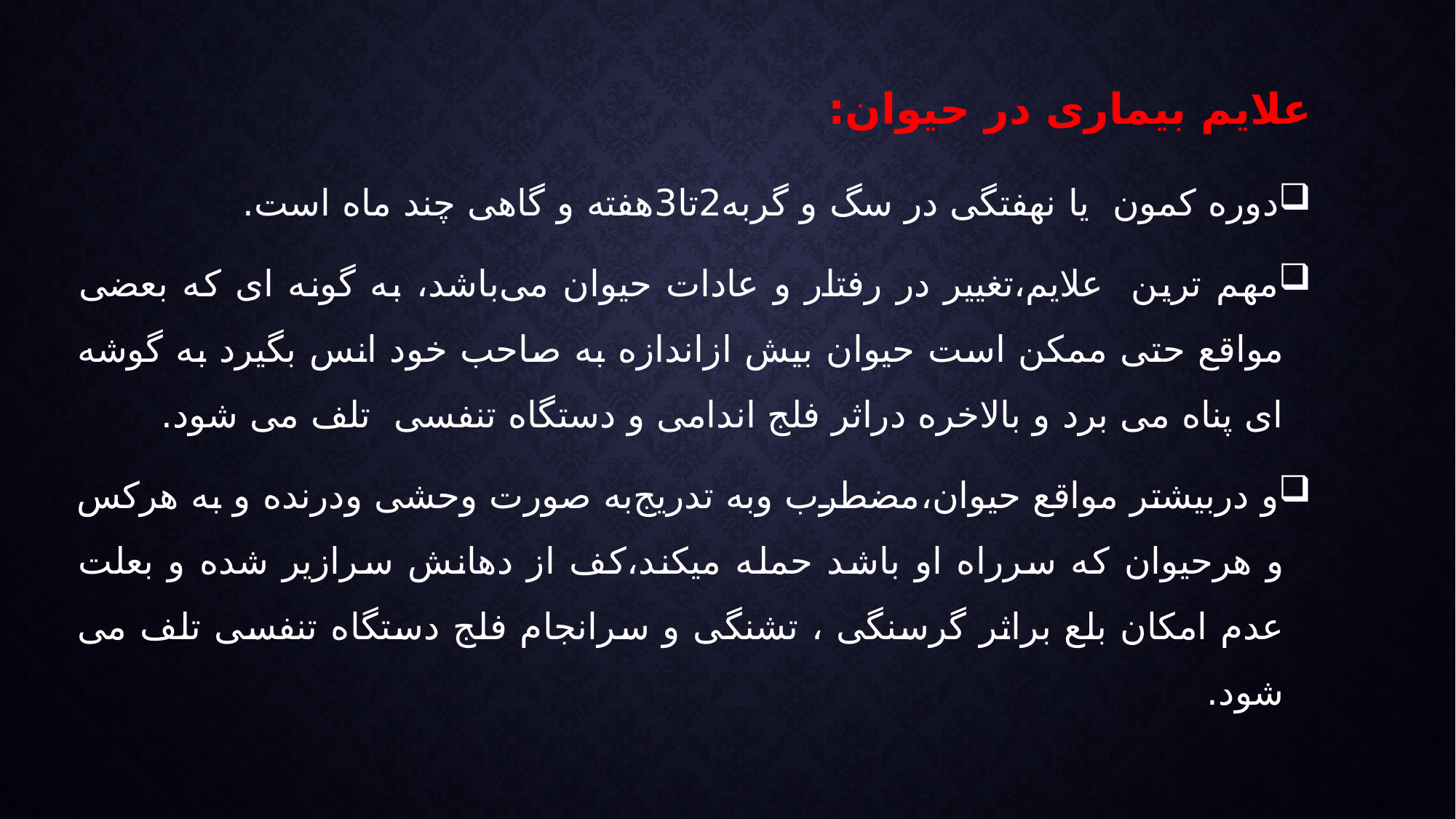

# علایم بیماری در حیوان:
دوره کمون  ﯾﺎ نهفتگی در سگ و گربه2ﺗﺎ3ﻫﻔﺘﻪ و گاهی چند ماه اﺳﺖ.
مهم ترین  ﻋﻼﯾﻢ،ﺗﻐﯿﯿﺮ در رﻓﺘﺎر و ﻋﺎدات ﺣﯿﻮان میﺑﺎﺷﺪ، به گونه ای که بعضی مواقع حتی ممکن است حیوان بیش ازاندازه به صاحب خود انس بگیرد به گوشه ای پناه می برد و بالاخره دراثر فلج اندامی و دستگاه تنفسی  تلف می شود.
و دربیشتر مواقع ﺣﯿﻮان،ﻣﻀﻄﺮب وﺑﻪ ﺗﺪرﯾﺞﺑﻪ ﺻﻮرت وحشی ودرنده و به هرکس و هرحیوان که سرراه او باشد حمله میکند،کف از دهانش سرازیر شده و بعلت عدم امکان بلع براثر گرسنگی ، تشنگی و سرانجام فلج دستگاه تنفسی تلف می شود.